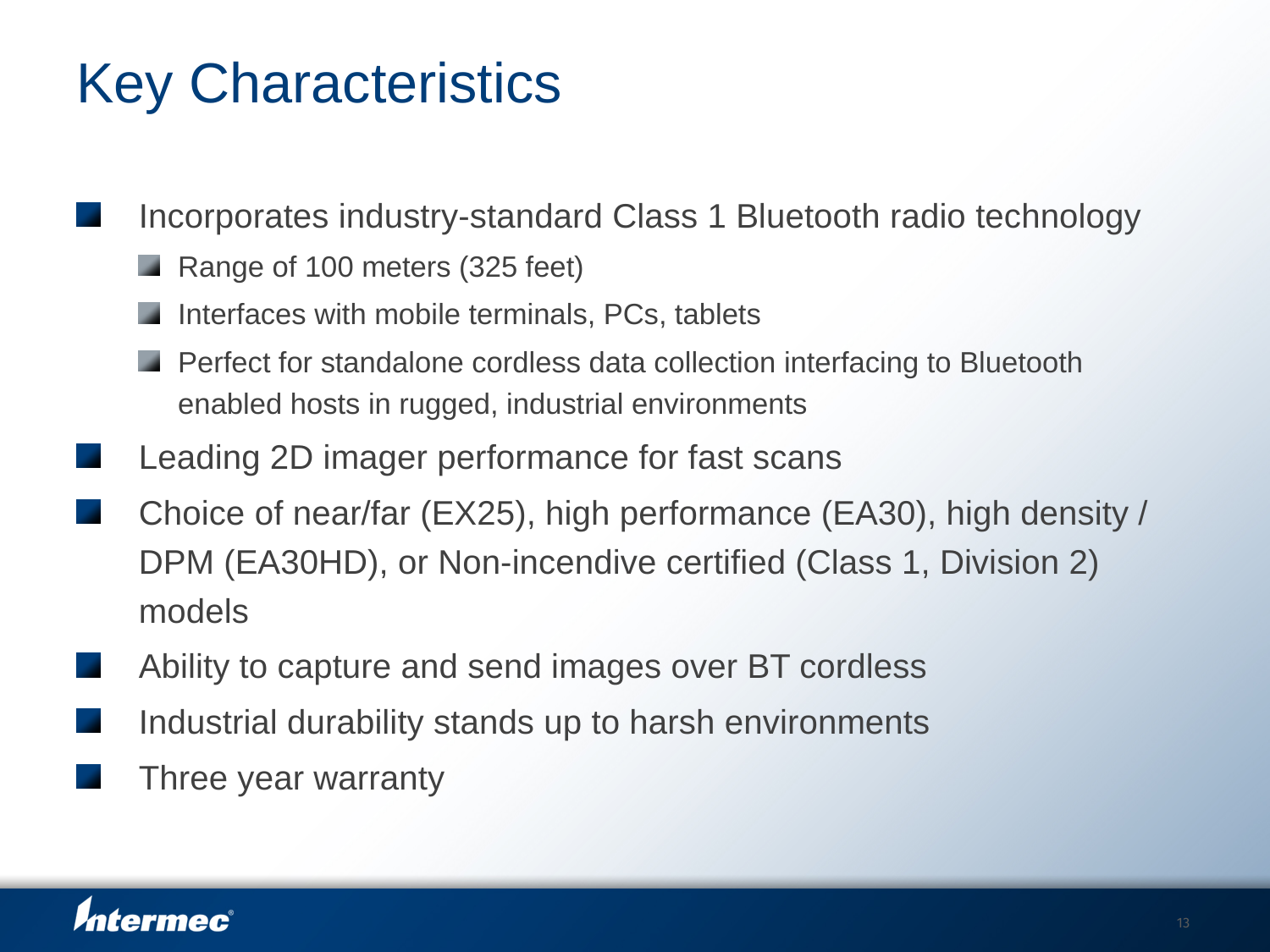

# Key Characteristics
Incorporates industry-standard Class 1 Bluetooth radio technology
Range of 100 meters (325 feet)
Interfaces with mobile terminals, PCs, tablets
Perfect for standalone cordless data collection interfacing to Bluetooth enabled hosts in rugged, industrial environments
Leading 2D imager performance for fast scans
Choice of near/far (EX25), high performance (EA30), high density / DPM (EA30HD), or Non-incendive certified (Class 1, Division 2) models
Ability to capture and send images over BT cordless
Industrial durability stands up to harsh environments
Three year warranty